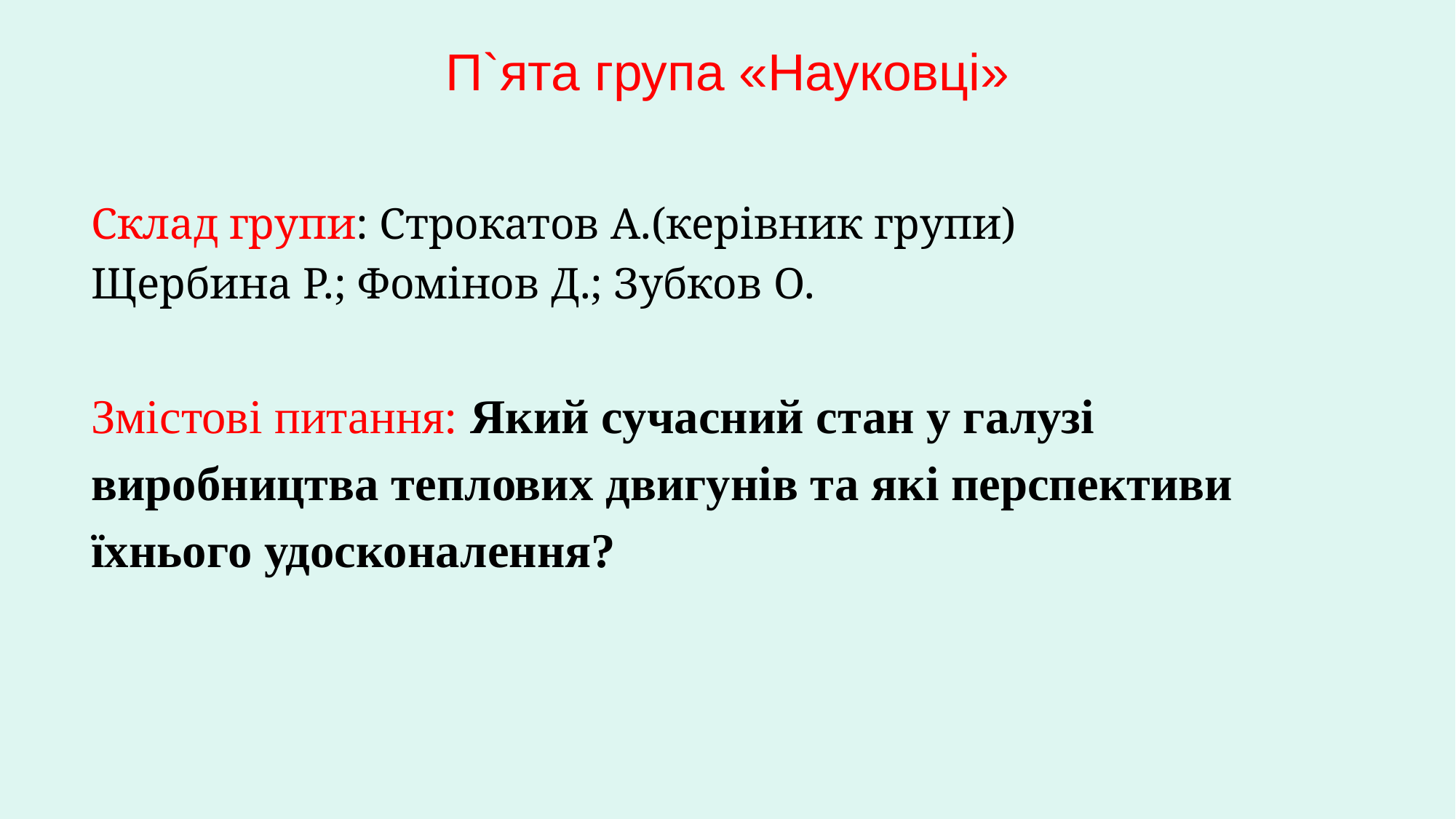

# П`ята група «Науковці»

Склад групи: Строкатов А.(керівник групи)
Щербина Р.; Фомінов Д.; Зубков О.

Змістові питання: Який сучасний стан у галузі виробництва теплових двигунів та які перспективи їхнього удосконалення?